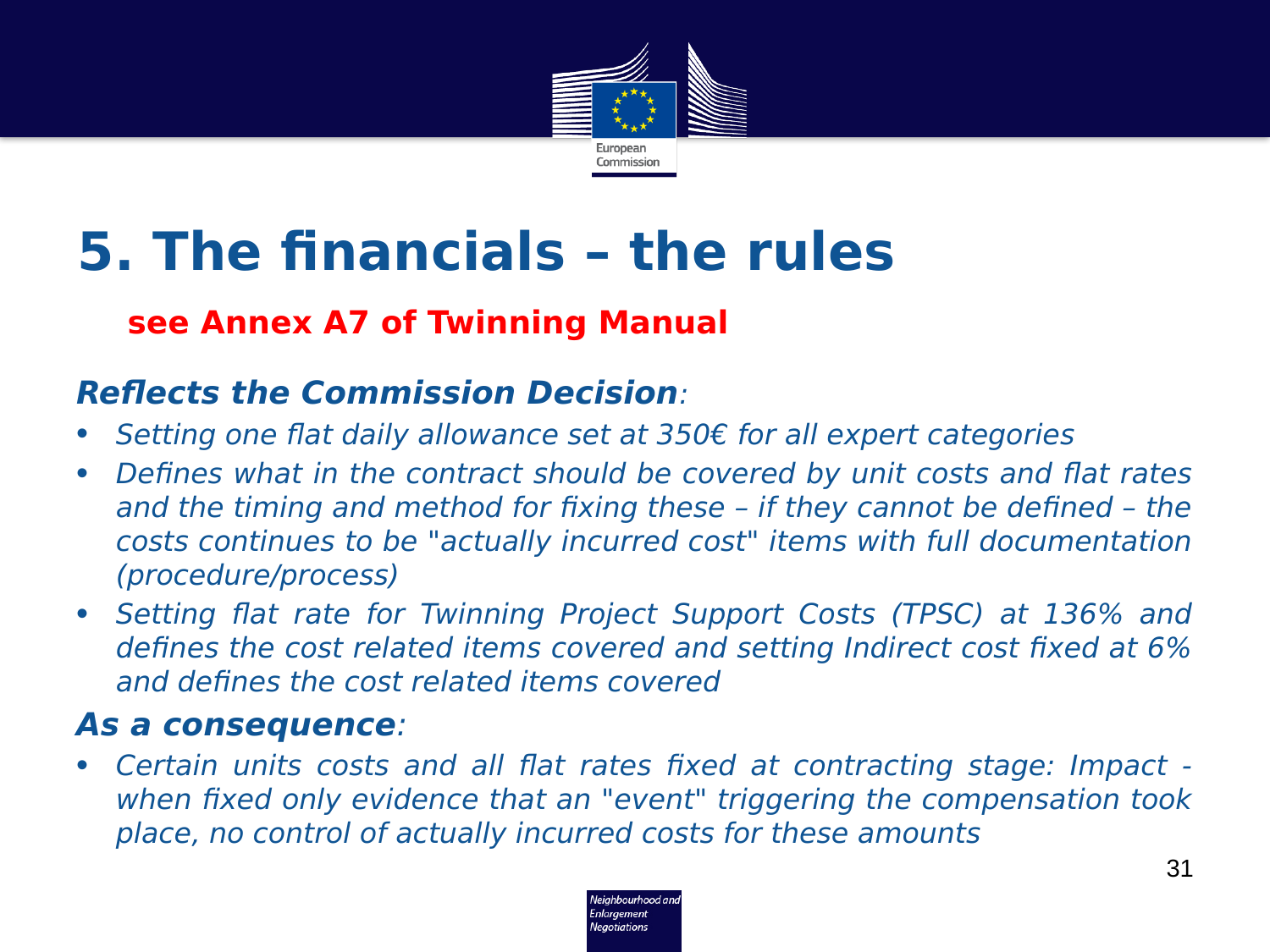

# 5. The financials – the rules see Annex A7 of Twinning Manual
Reflects the Commission Decision:
Setting one flat daily allowance set at 350€ for all expert categories
Defines what in the contract should be covered by unit costs and flat rates and the timing and method for fixing these – if they cannot be defined – the costs continues to be "actually incurred cost" items with full documentation (procedure/process)
Setting flat rate for Twinning Project Support Costs (TPSC) at 136% and defines the cost related items covered and setting Indirect cost fixed at 6% and defines the cost related items covered
As a consequence:
Certain units costs and all flat rates fixed at contracting stage: Impact - when fixed only evidence that an "event" triggering the compensation took place, no control of actually incurred costs for these amounts
31